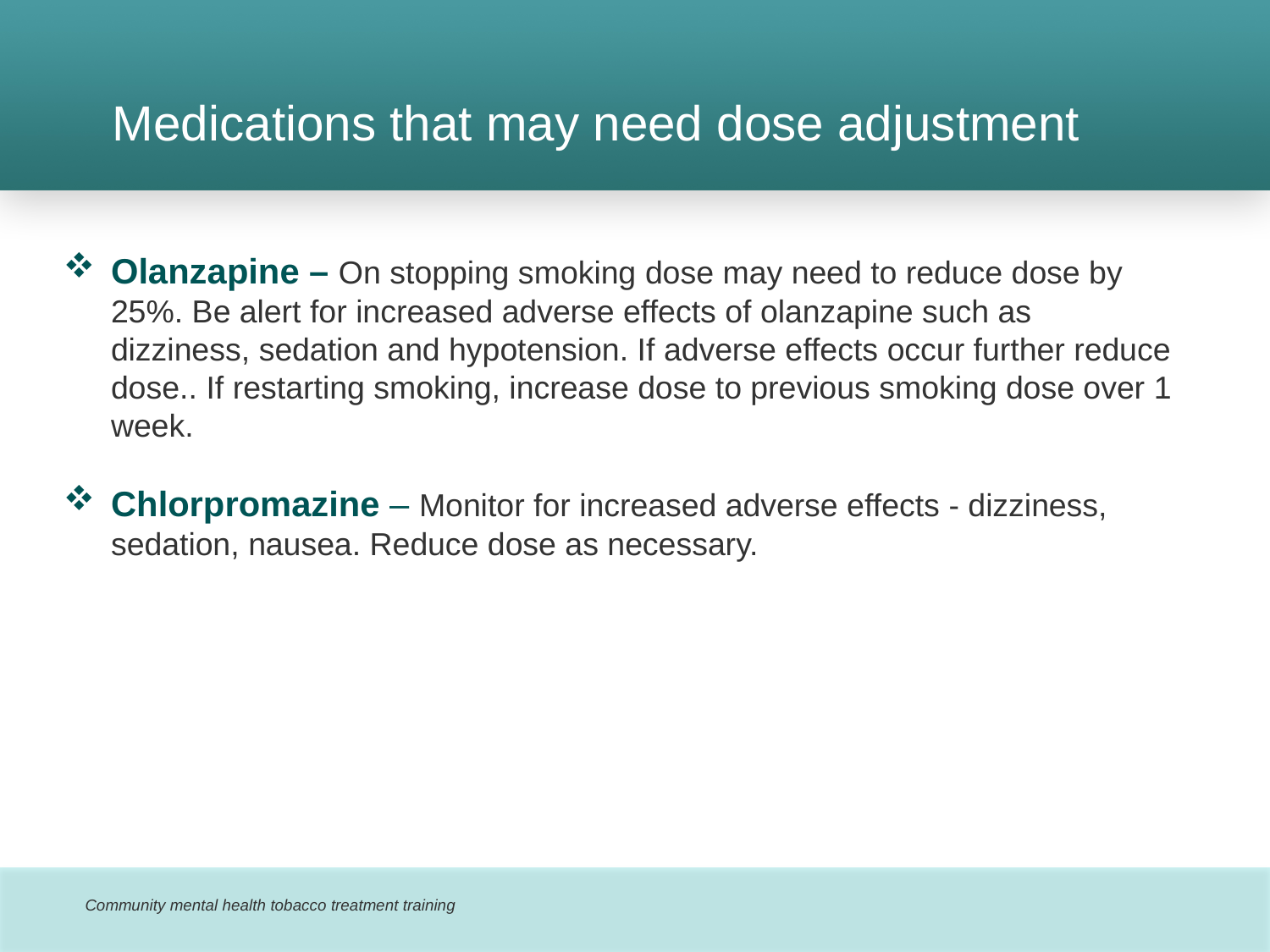

Medications that may need dose adjustment

Olanzapine – On stopping smoking dose may need to reduce dose by 25%. Be alert for increased adverse effects of olanzapine such as dizziness, sedation and hypotension. If adverse effects occur further reduce dose.. If restarting smoking, increase dose to previous smoking dose over 1 week.

Chlorpromazine – Monitor for increased adverse effects - dizziness, sedation, nausea. Reduce dose as necessary.

Community mental health tobacco treatment training